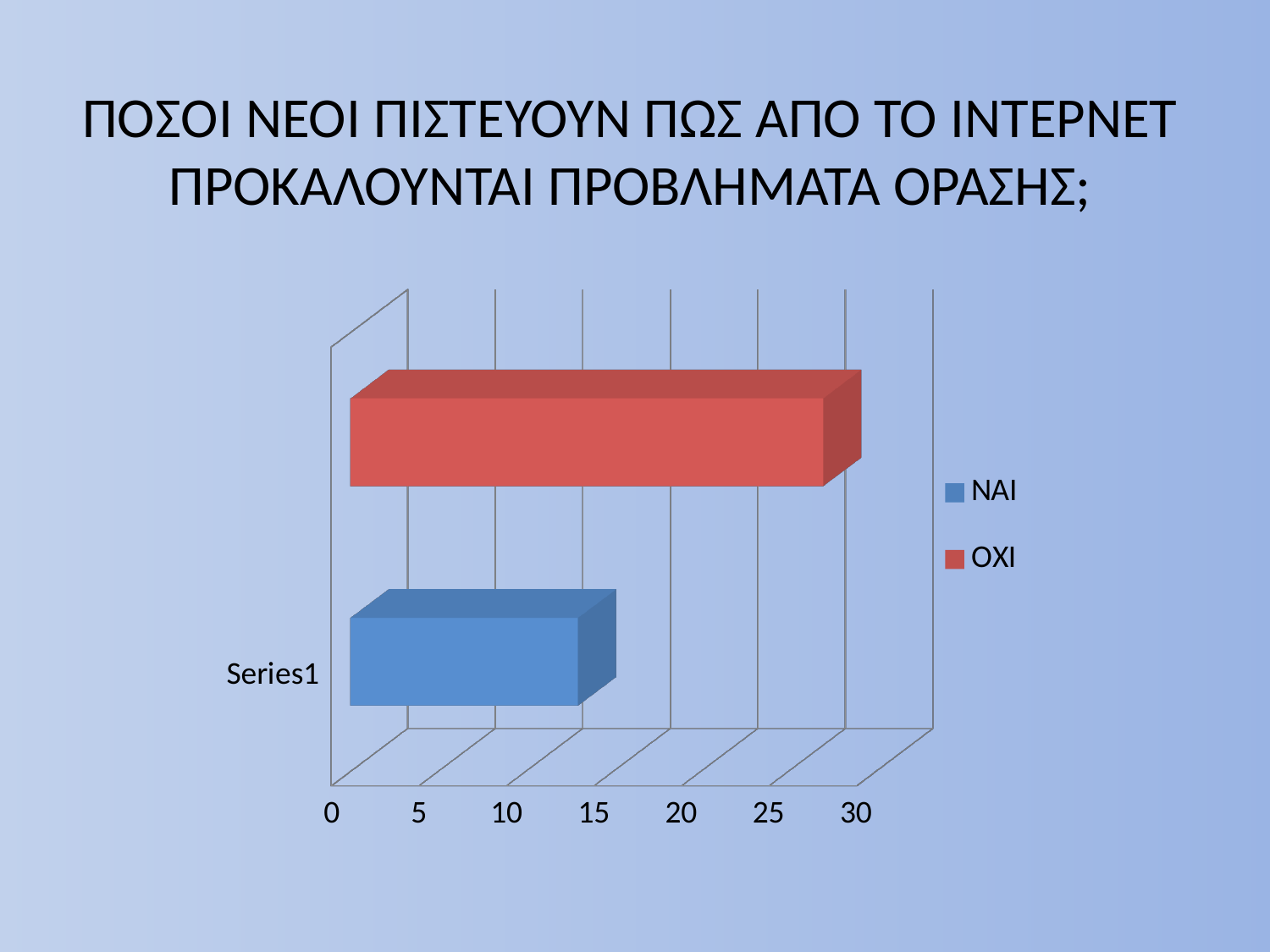

# ΠΟΣΟΙ ΝΕΟΙ ΠΙΣΤΕΥΟΥΝ ΠΩΣ ΑΠΟ ΤΟ ΙΝΤΕΡΝΕΤ ΠΡΟΚΑΛΟΥΝΤΑΙ ΠΡΟΒΛΗΜΑΤΑ ΟΡΑΣΗΣ;

[unsupported chart]